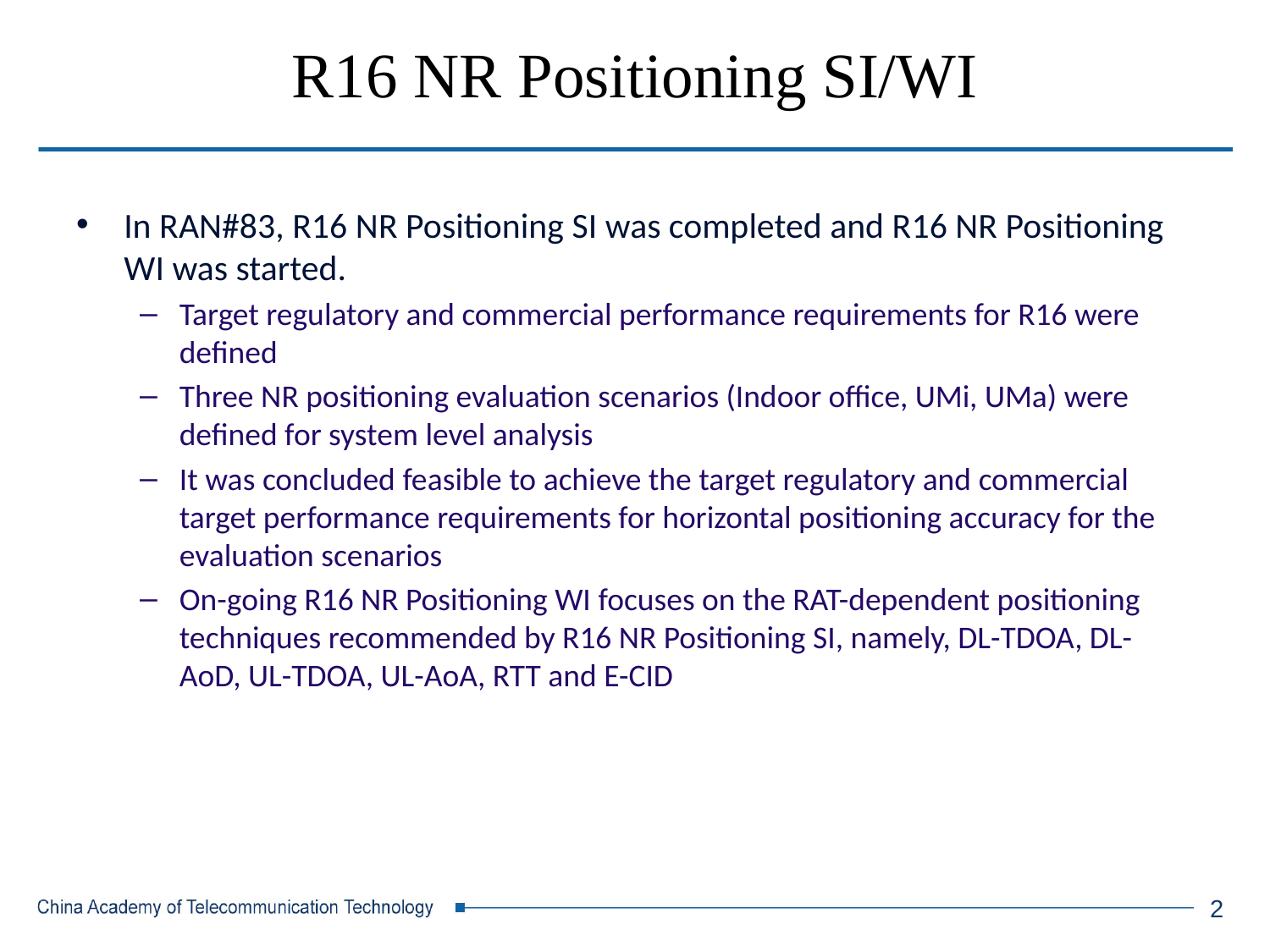

R16 NR Positioning SI/WI
In RAN#83, R16 NR Positioning SI was completed and R16 NR Positioning WI was started.
Target regulatory and commercial performance requirements for R16 were defined
Three NR positioning evaluation scenarios (Indoor office, UMi, UMa) were defined for system level analysis
It was concluded feasible to achieve the target regulatory and commercial target performance requirements for horizontal positioning accuracy for the evaluation scenarios
On-going R16 NR Positioning WI focuses on the RAT-dependent positioning techniques recommended by R16 NR Positioning SI, namely, DL-TDOA, DL-AoD, UL-TDOA, UL-AoA, RTT and E-CID

2